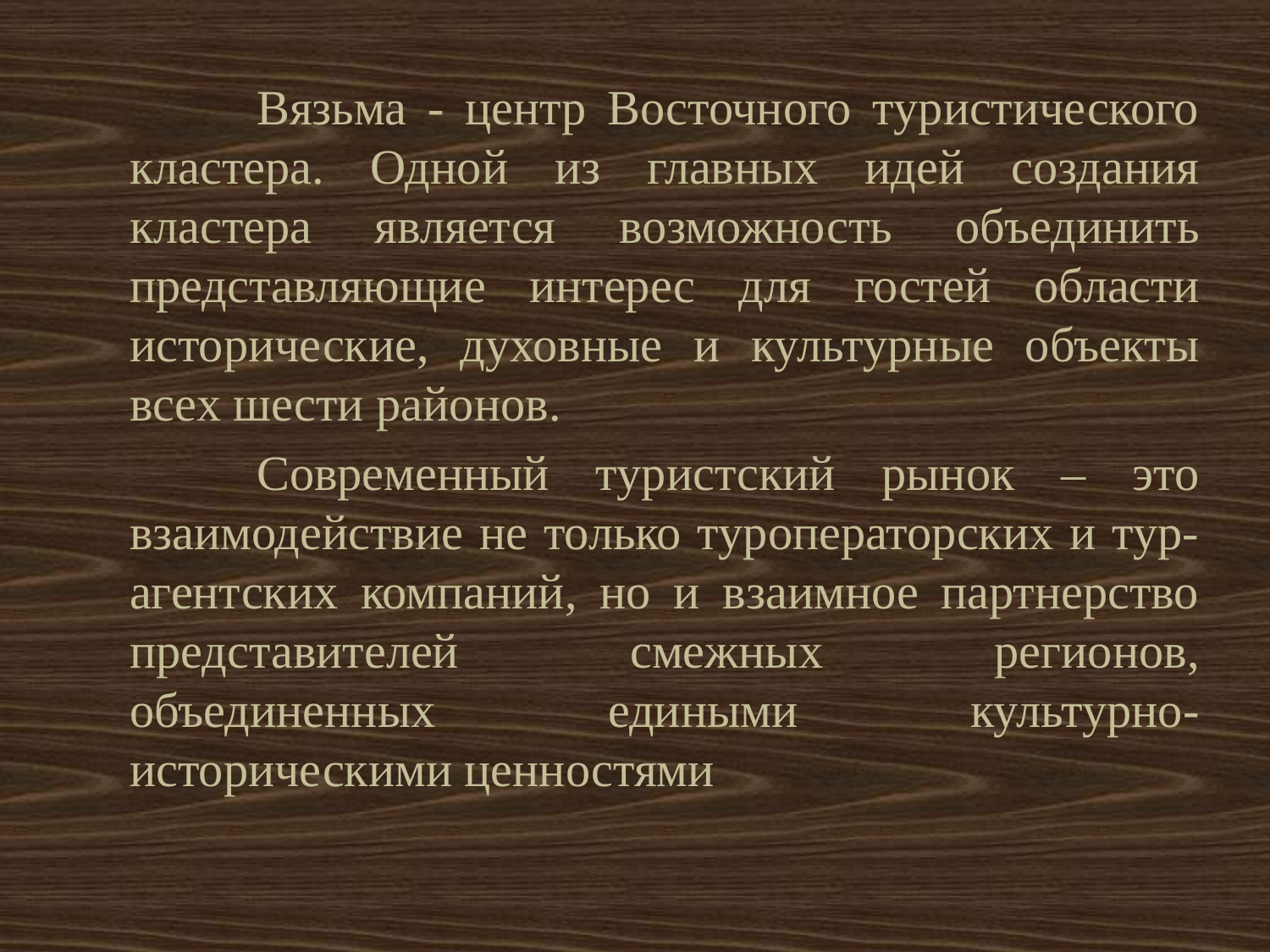

Вязьма - центр Восточного туристического кластера. Одной из главных идей создания кластера является возможность объединить представляющие интерес для гостей области исторические, духовные и культурные объекты всех шести районов.
		Современный туристский рынок – это взаимодействие не только туроператорских и тур-агентских компаний, но и взаимное партнерство представителей смежных регионов, объединенных едиными культурно-историческими ценностями